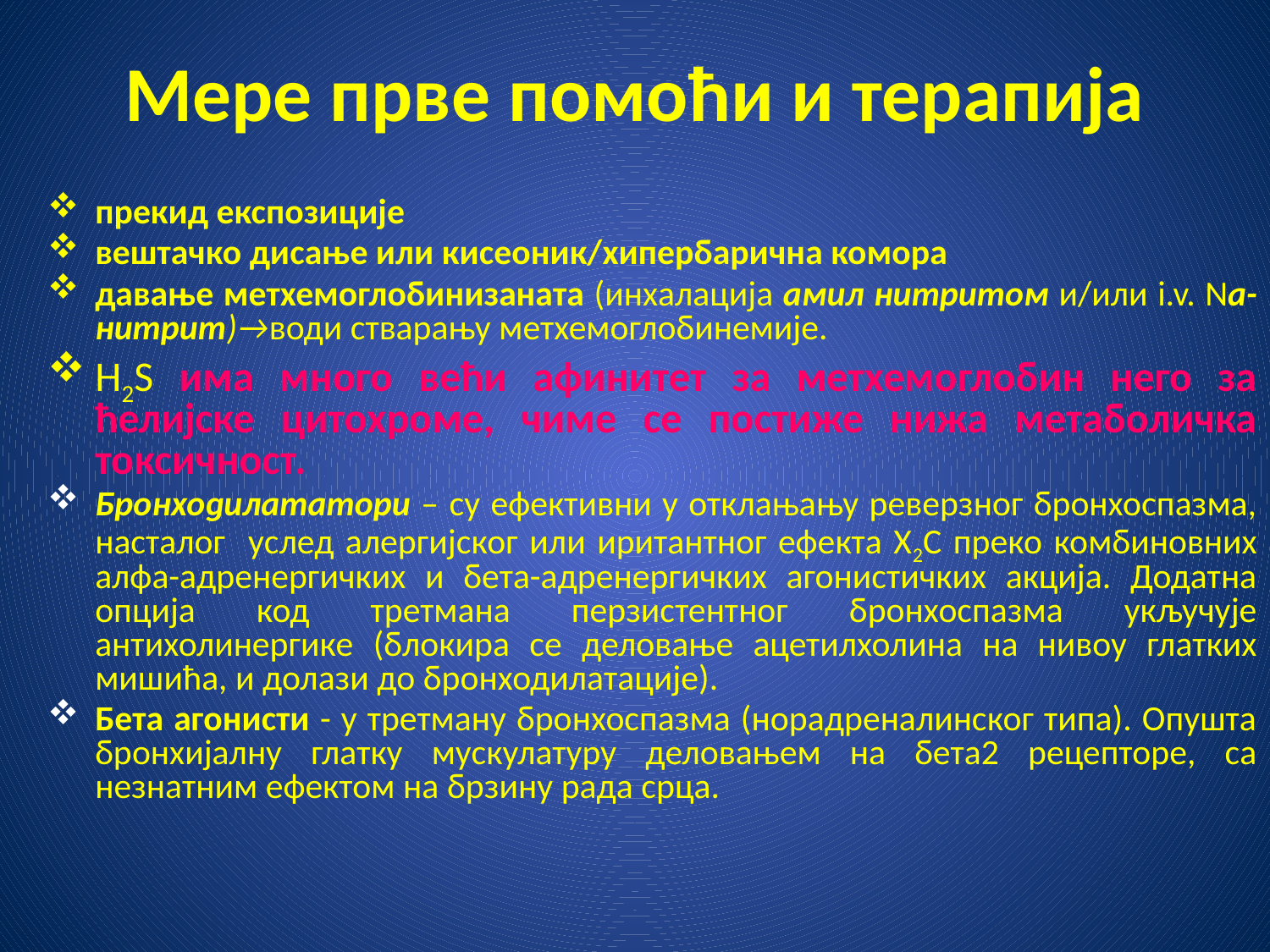

# Мере прве помоћи и терапија
прекид експозиције
вештачко дисање или кисеоник/хипербарична комора
давање метхемоглобинизаната (инхалација амил нитритом и/или i.v. Nа-нитрит)→води стварању метхемоглобинемије.
H2S има много већи афинитет за метхемоглобин него за ћелијске цитохроме, чиме се постиже нижа метаболичка токсичност.
Бронходилататори – су ефективни у отклањању реверзног бронхоспазма, насталог  услед алергијског или иритантног ефекта Х2С преко комбиновних алфа-адренергичких и бета-адренергичких агонистичких акција. Додатна опција код третмана перзистентног бронхоспазма укључује антихолинергике (блокира се деловање ацетилхолина на нивоу глатких мишића, и долази до бронходилатације).
Бета агонисти - у третману бронхоспазма (норадреналинског типа). Опушта бронхијалну глатку мускулатуру деловањем на бета2 рецепторе, са незнатним ефектом на брзину рада срца.